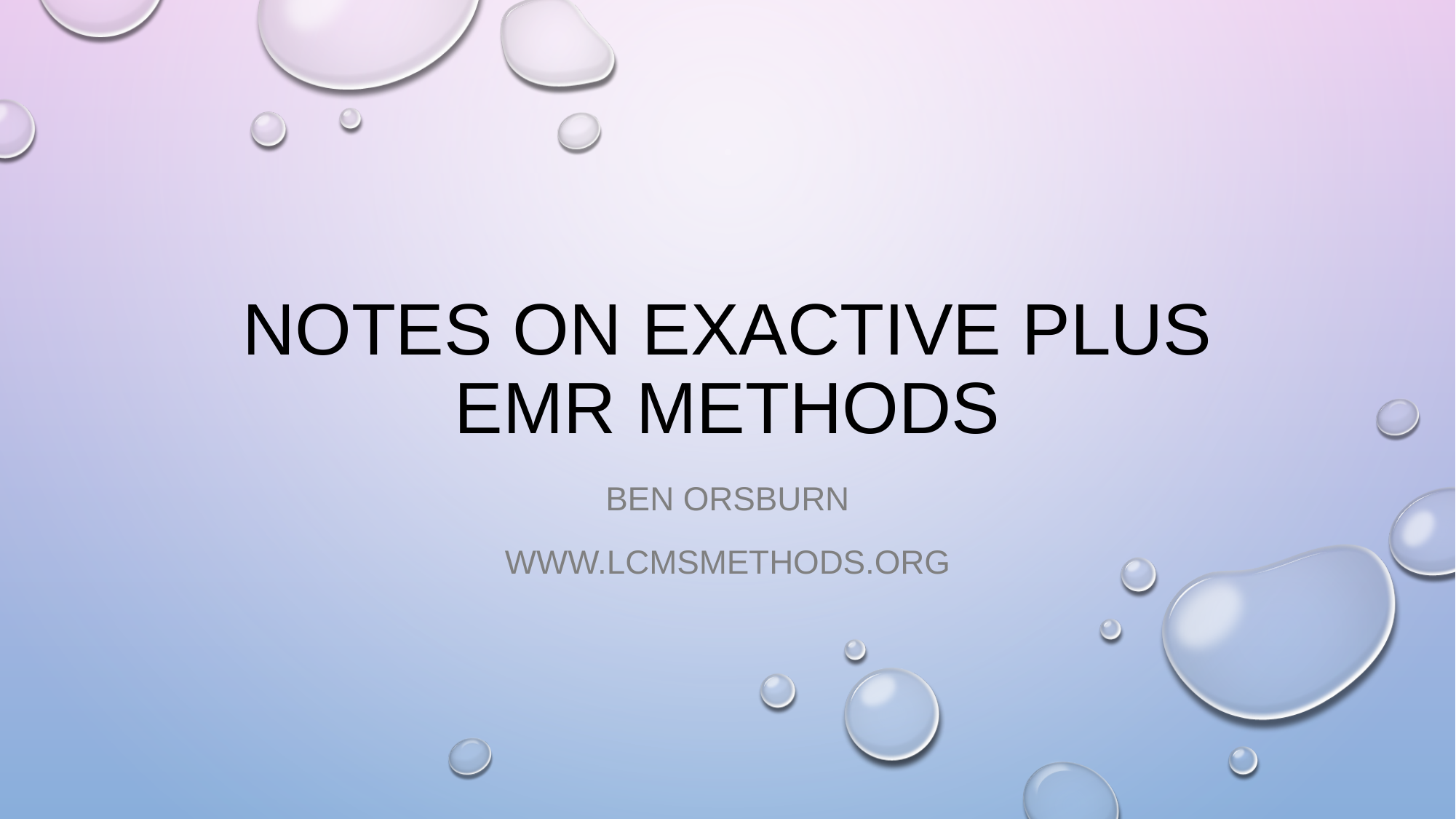

# Notes on Exactive Plus EMR Methods
Ben Orsburn
www.LCMSmethods.org